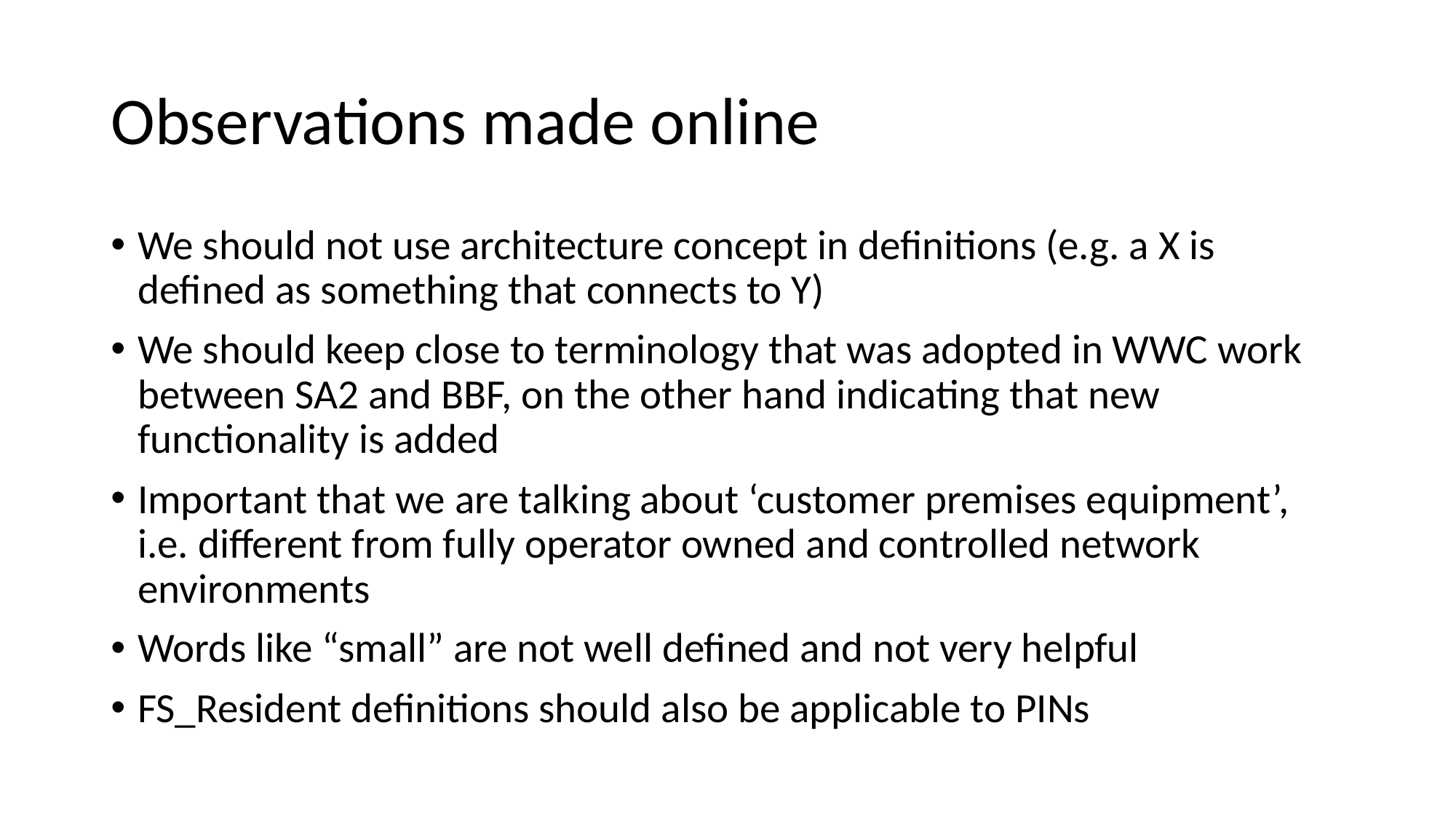

# Observations made online
We should not use architecture concept in definitions (e.g. a X is defined as something that connects to Y)
We should keep close to terminology that was adopted in WWC work between SA2 and BBF, on the other hand indicating that new functionality is added
Important that we are talking about ‘customer premises equipment’, i.e. different from fully operator owned and controlled network environments
Words like “small” are not well defined and not very helpful
FS_Resident definitions should also be applicable to PINs